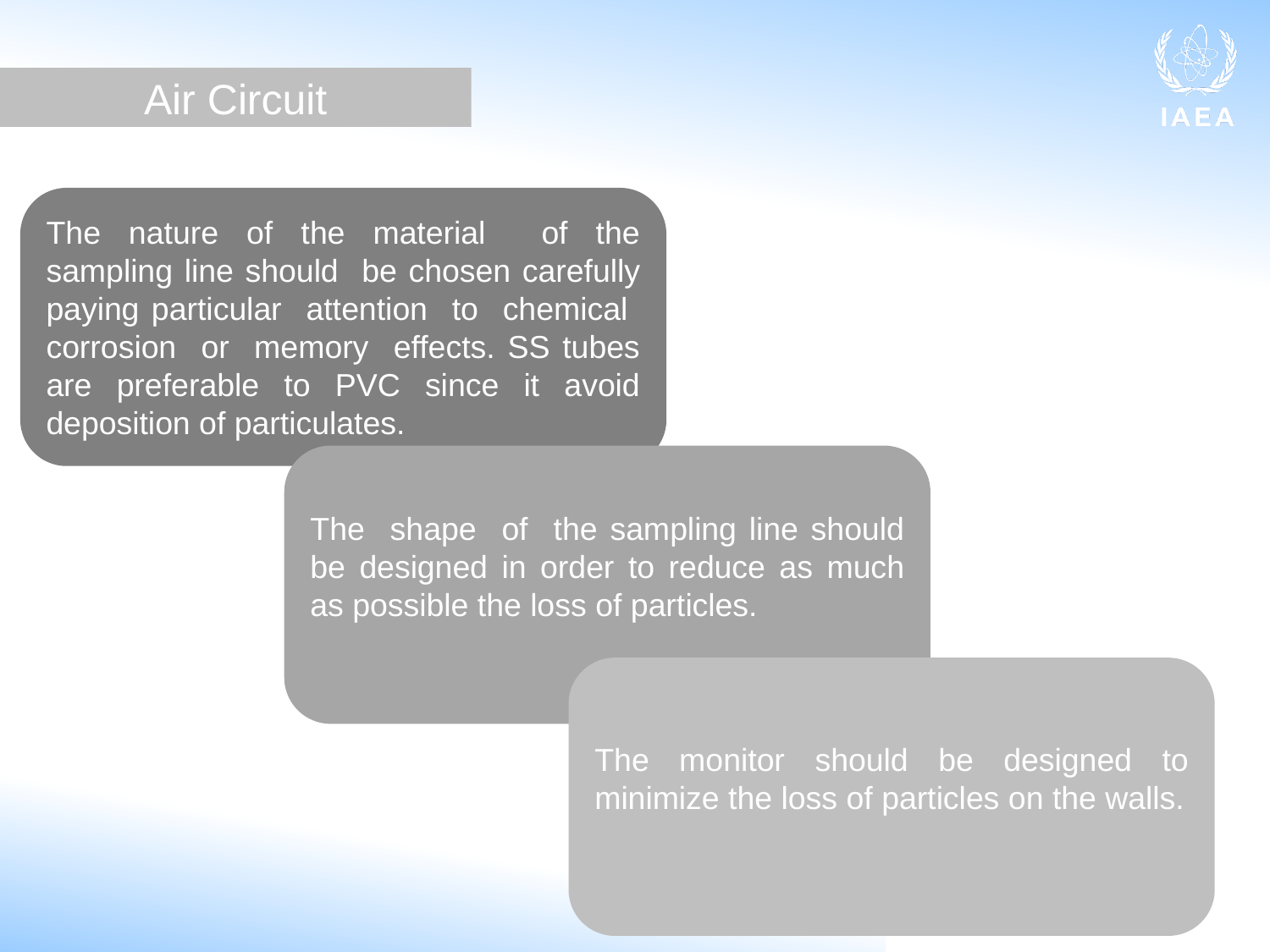

Air Circuit

The nature of the material  of the sampling line should  be chosen carefully paying particular  attention  to  chemical  corrosion  or  memory  effects. SS tubes are preferable to PVC since it avoid deposition of particulates.

The  shape  of  the sampling line should be designed in order to reduce as much as possible the loss of particles.

The monitor should be designed to minimize the loss of particles on the walls.